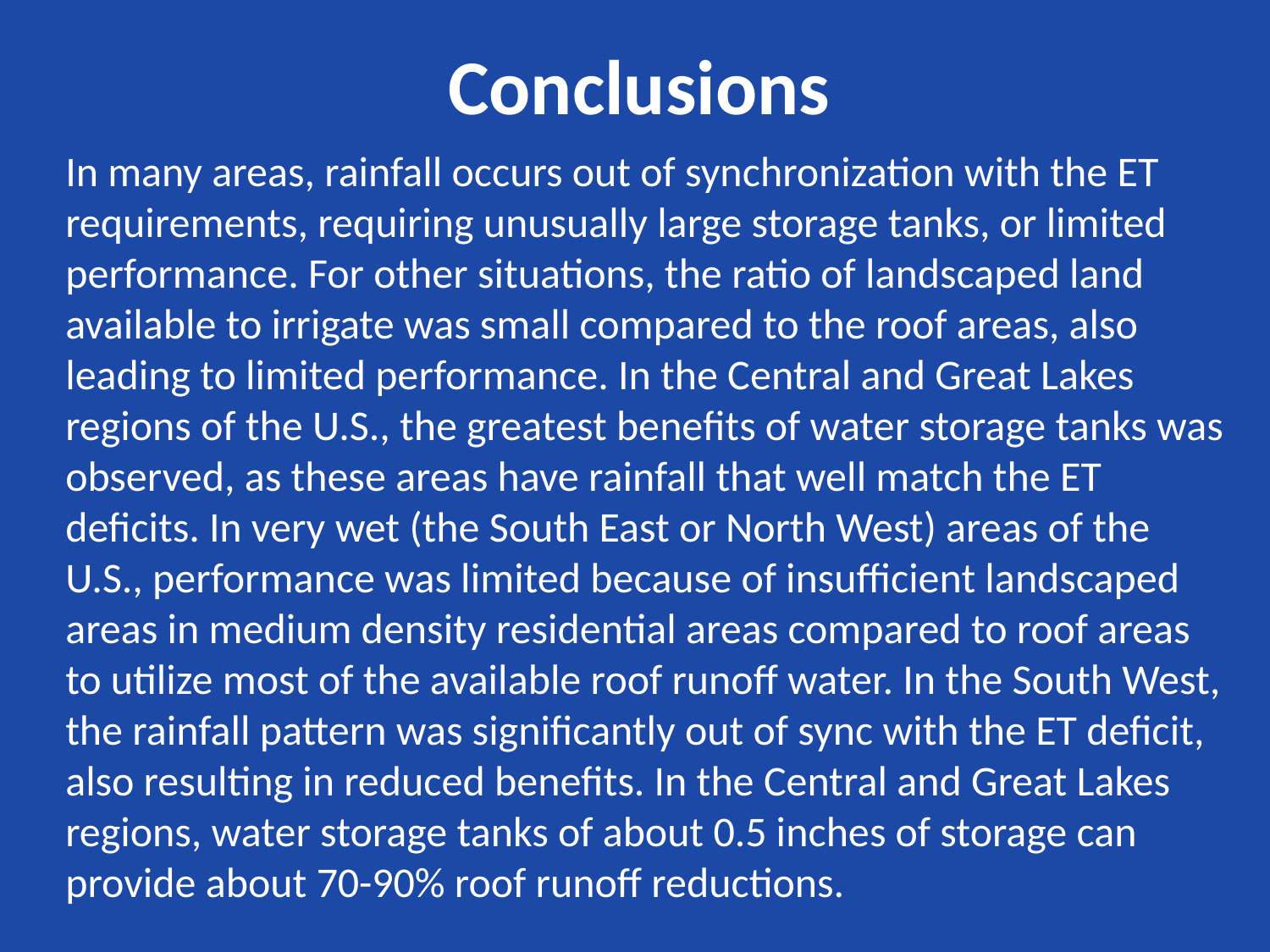

Conclusions
In many areas, rainfall occurs out of synchronization with the ET requirements, requiring unusually large storage tanks, or limited performance. For other situations, the ratio of landscaped land available to irrigate was small compared to the roof areas, also leading to limited performance. In the Central and Great Lakes regions of the U.S., the greatest benefits of water storage tanks was observed, as these areas have rainfall that well match the ET deficits. In very wet (the South East or North West) areas of the U.S., performance was limited because of insufficient landscaped areas in medium density residential areas compared to roof areas to utilize most of the available roof runoff water. In the South West, the rainfall pattern was significantly out of sync with the ET deficit, also resulting in reduced benefits. In the Central and Great Lakes regions, water storage tanks of about 0.5 inches of storage can provide about 70-90% roof runoff reductions.